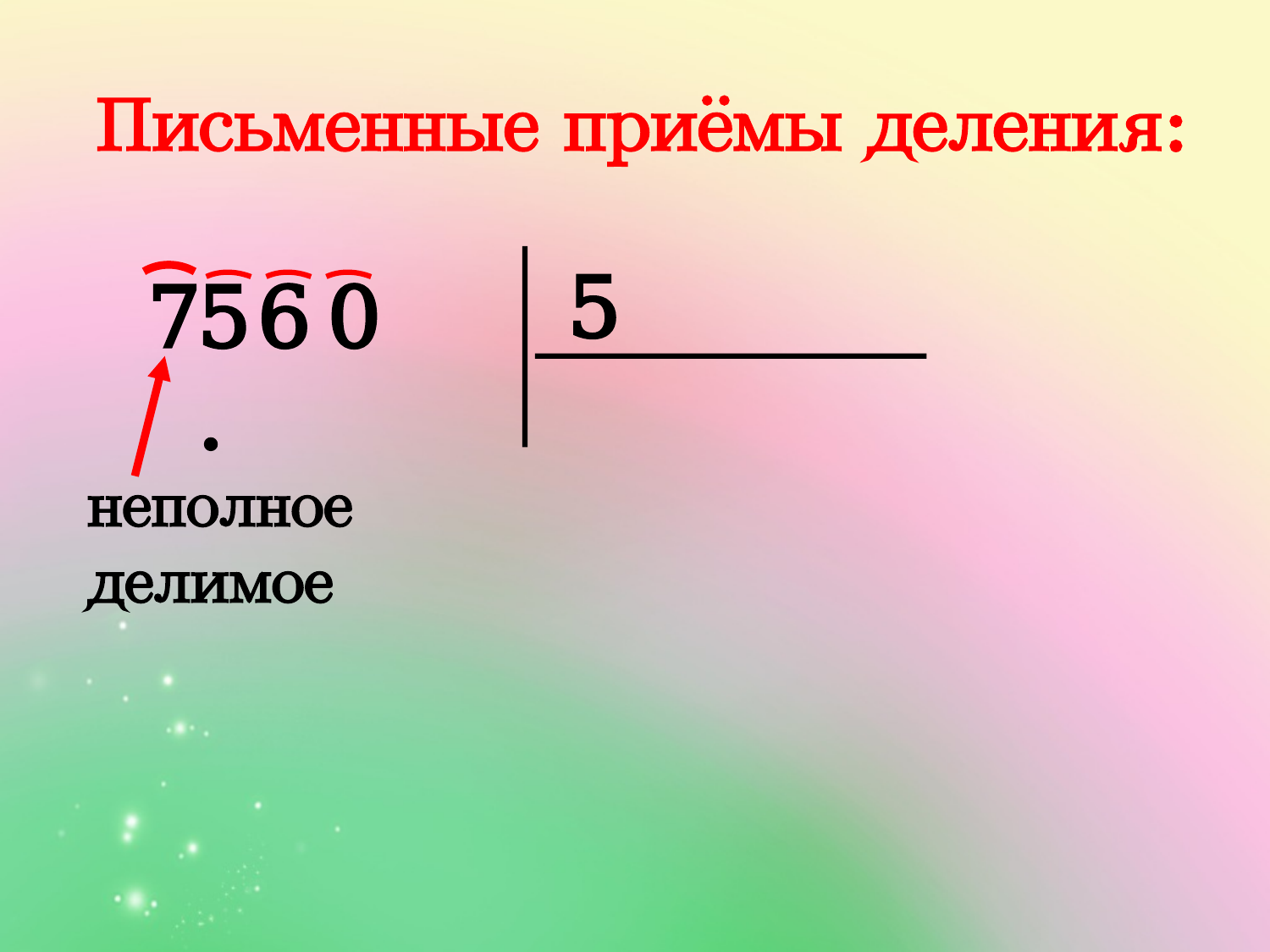

Письменные приёмы деления:

5
7
5.
6
0

неполное делимое